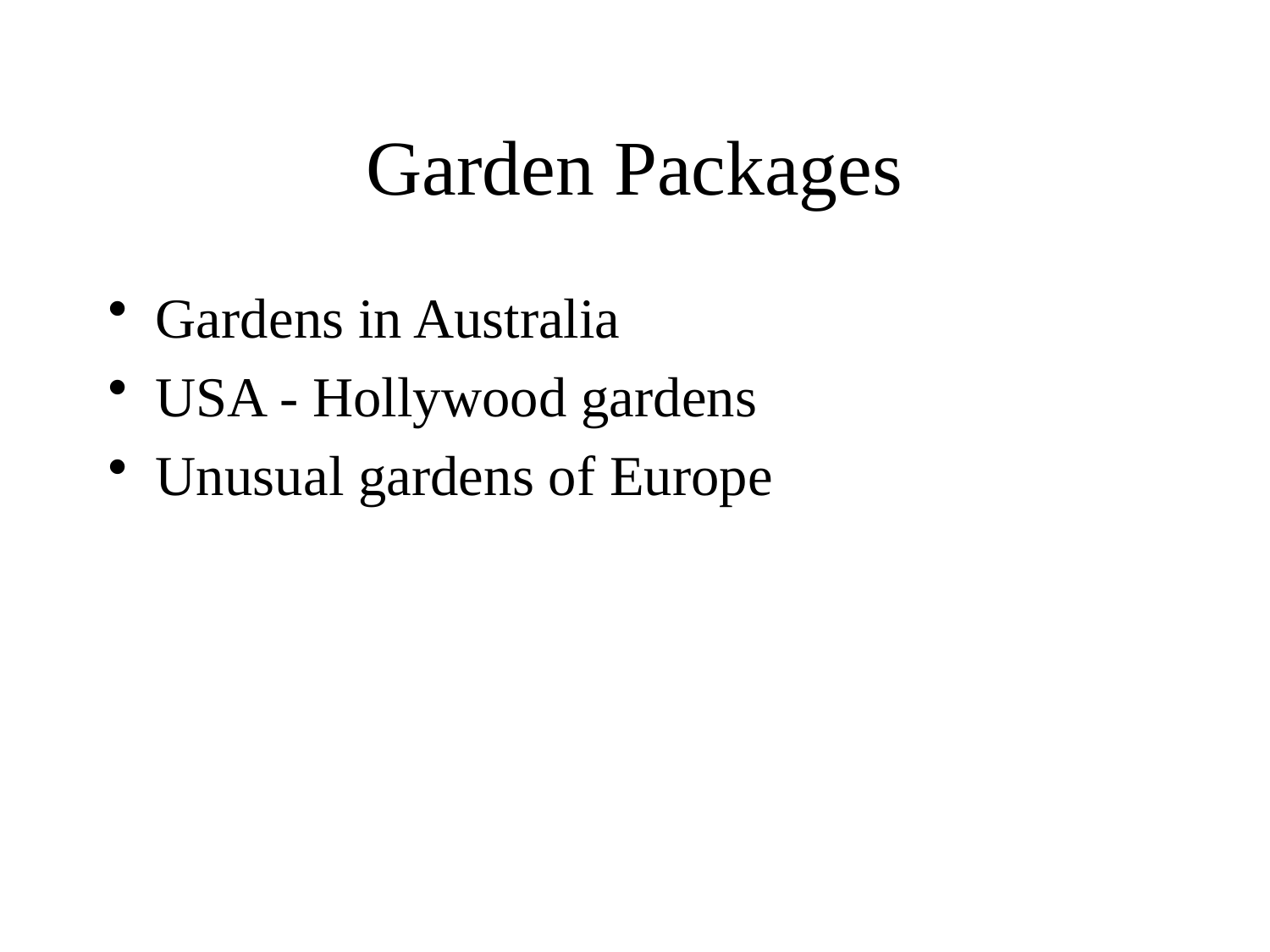

# Garden Packages
Gardens in Australia
USA - Hollywood gardens
Unusual gardens of Europe